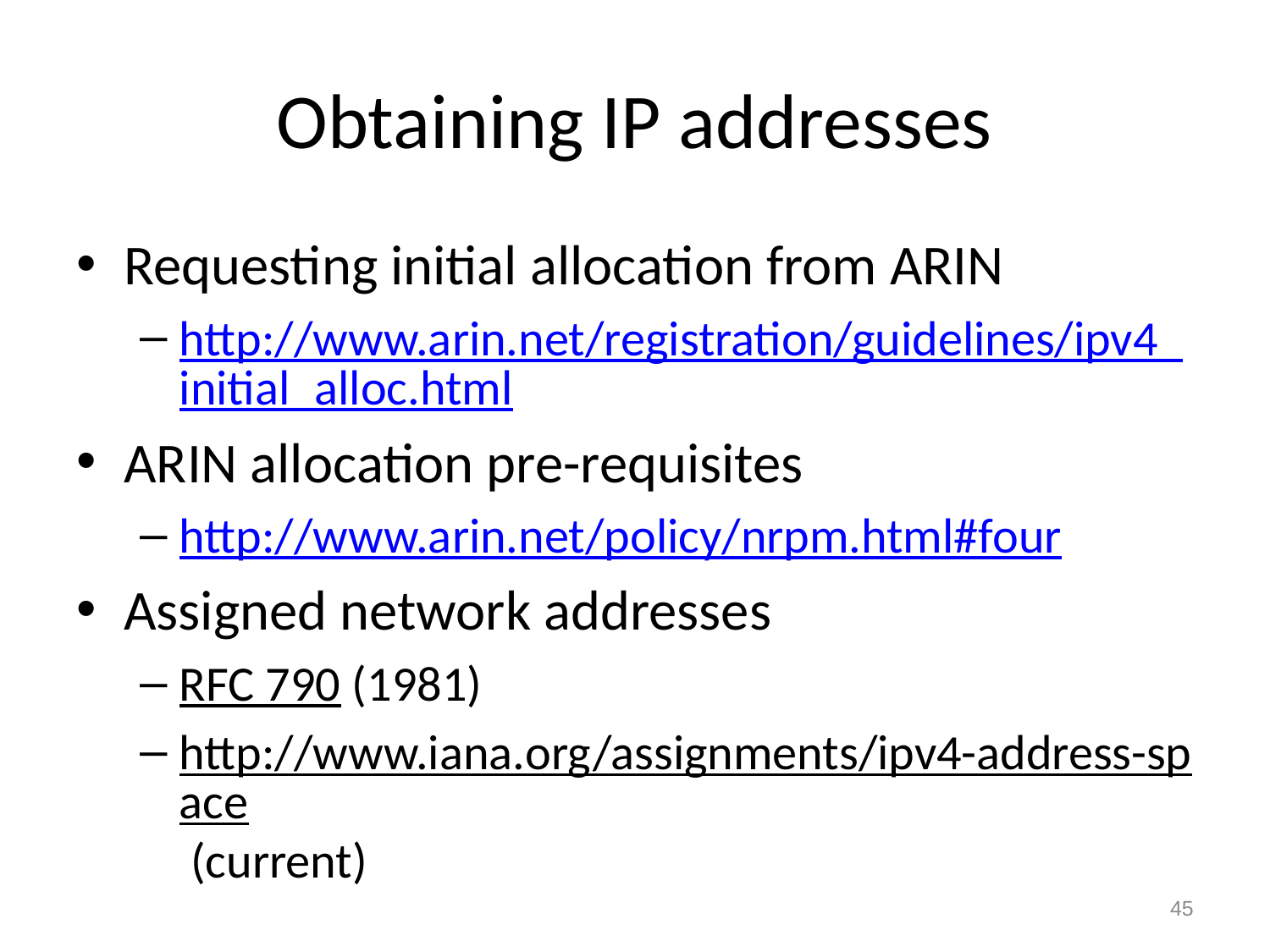

# Obtaining IP addresses
Requesting initial allocation from ARIN
http://www.arin.net/registration/guidelines/ipv4_initial_alloc.html
ARIN allocation pre-requisites
http://www.arin.net/policy/nrpm.html#four
Assigned network addresses
RFC 790 (1981)
http://www.iana.org/assignments/ipv4-address-space (current)
45